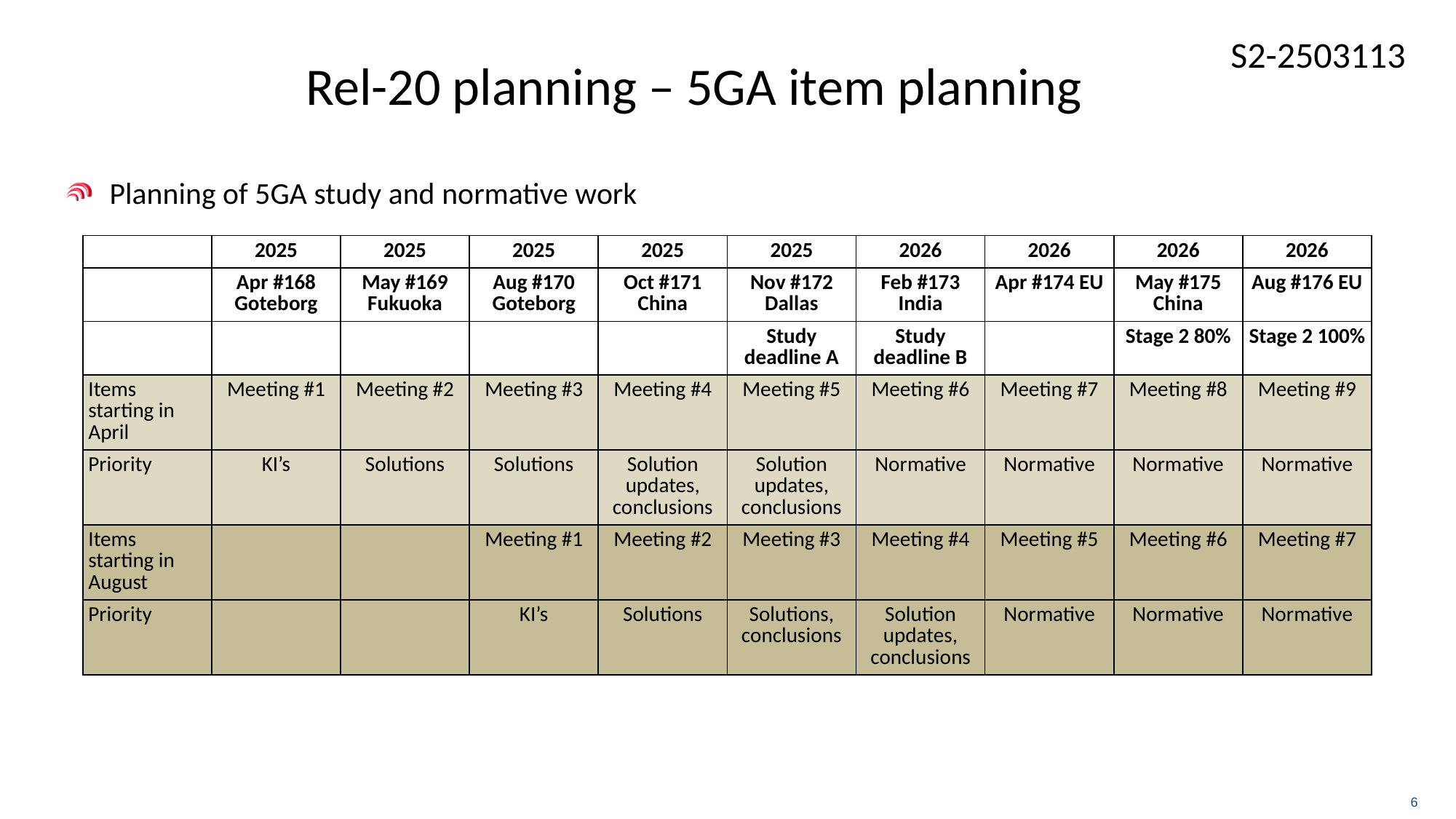

# Rel-20 planning – 5GA item planning
Planning of 5GA study and normative work
|  | 2025 | 2025 | 2025 | 2025 | 2025 | 2026 | 2026 | 2026 | 2026 |
| --- | --- | --- | --- | --- | --- | --- | --- | --- | --- |
|  | Apr #168 Goteborg | May #169 Fukuoka | Aug #170 Goteborg | Oct #171 China | Nov #172 Dallas | Feb #173 India | Apr #174 EU | May #175 China | Aug #176 EU |
|  |  |  |  |  | Study deadline A | Study deadline B |  | Stage 2 80% | Stage 2 100% |
| Items starting in April | Meeting #1 | Meeting #2 | Meeting #3 | Meeting #4 | Meeting #5 | Meeting #6 | Meeting #7 | Meeting #8 | Meeting #9 |
| Priority | KI’s | Solutions | Solutions | Solution updates, conclusions | Solution updates, conclusions | Normative | Normative | Normative | Normative |
| Items starting in August |  |  | Meeting #1 | Meeting #2 | Meeting #3 | Meeting #4 | Meeting #5 | Meeting #6 | Meeting #7 |
| Priority |  |  | KI’s | Solutions | Solutions, conclusions | Solution updates, conclusions | Normative | Normative | Normative |